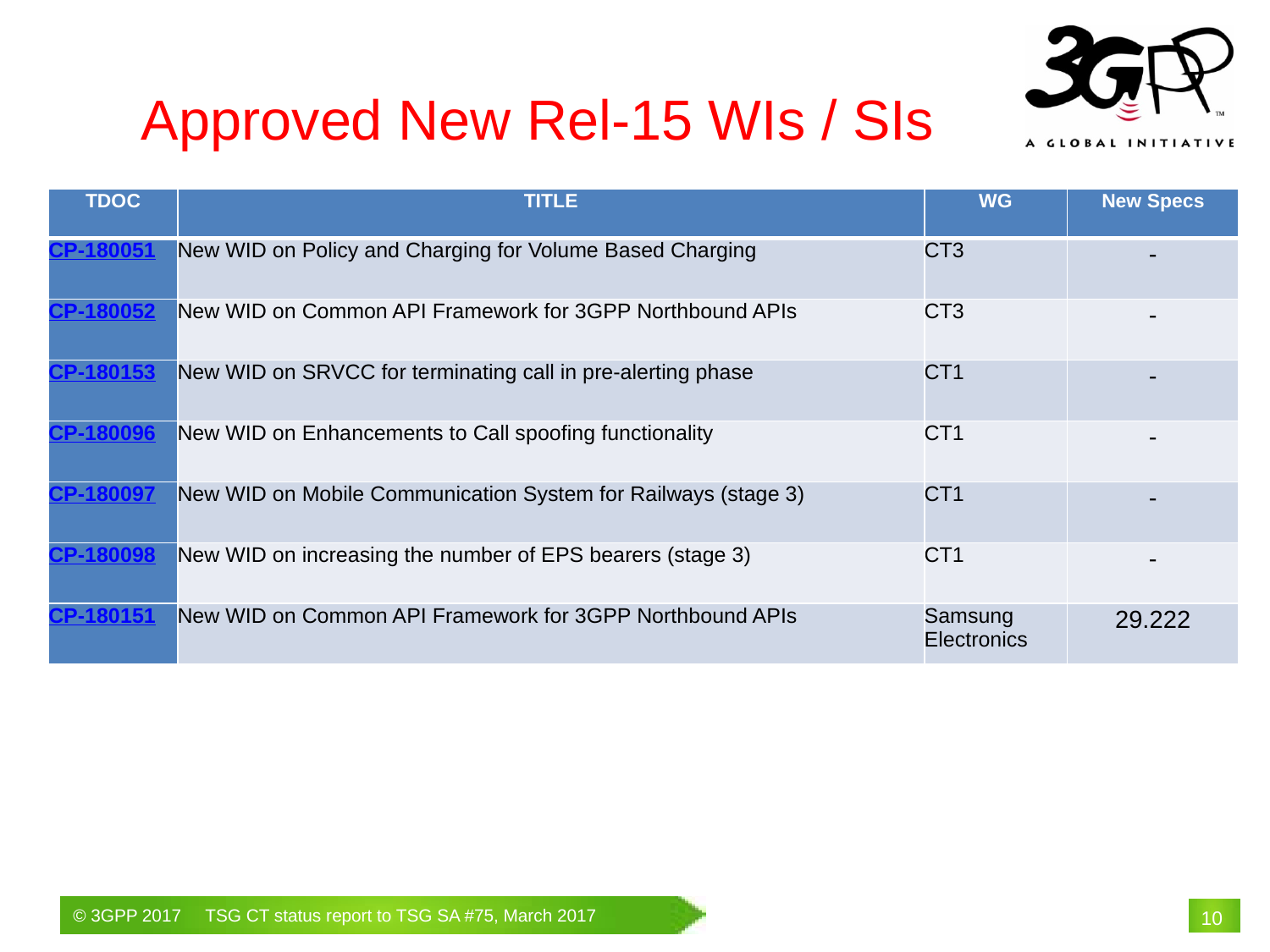

Approved New Rel-15 WIs / SIs
| TDOC | TITLE | WG | New Specs |
| --- | --- | --- | --- |
| CP-180051 | New WID on Policy and Charging for Volume Based Charging | CT3 | - |
| CP-180052 | New WID on Common API Framework for 3GPP Northbound APIs | CT3 | - |
| CP-180153 | New WID on SRVCC for terminating call in pre-alerting phase | CT1 | - |
| CP-180096 | New WID on Enhancements to Call spoofing functionality | CT1 | - |
| CP-180097 | New WID on Mobile Communication System for Railways (stage 3) | CT1 | - |
| CP-180098 | New WID on increasing the number of EPS bearers (stage 3) | CT1 | - |
| CP-180151 | New WID on Common API Framework for 3GPP Northbound APIs | Samsung Electronics | 29.222 |

# 10